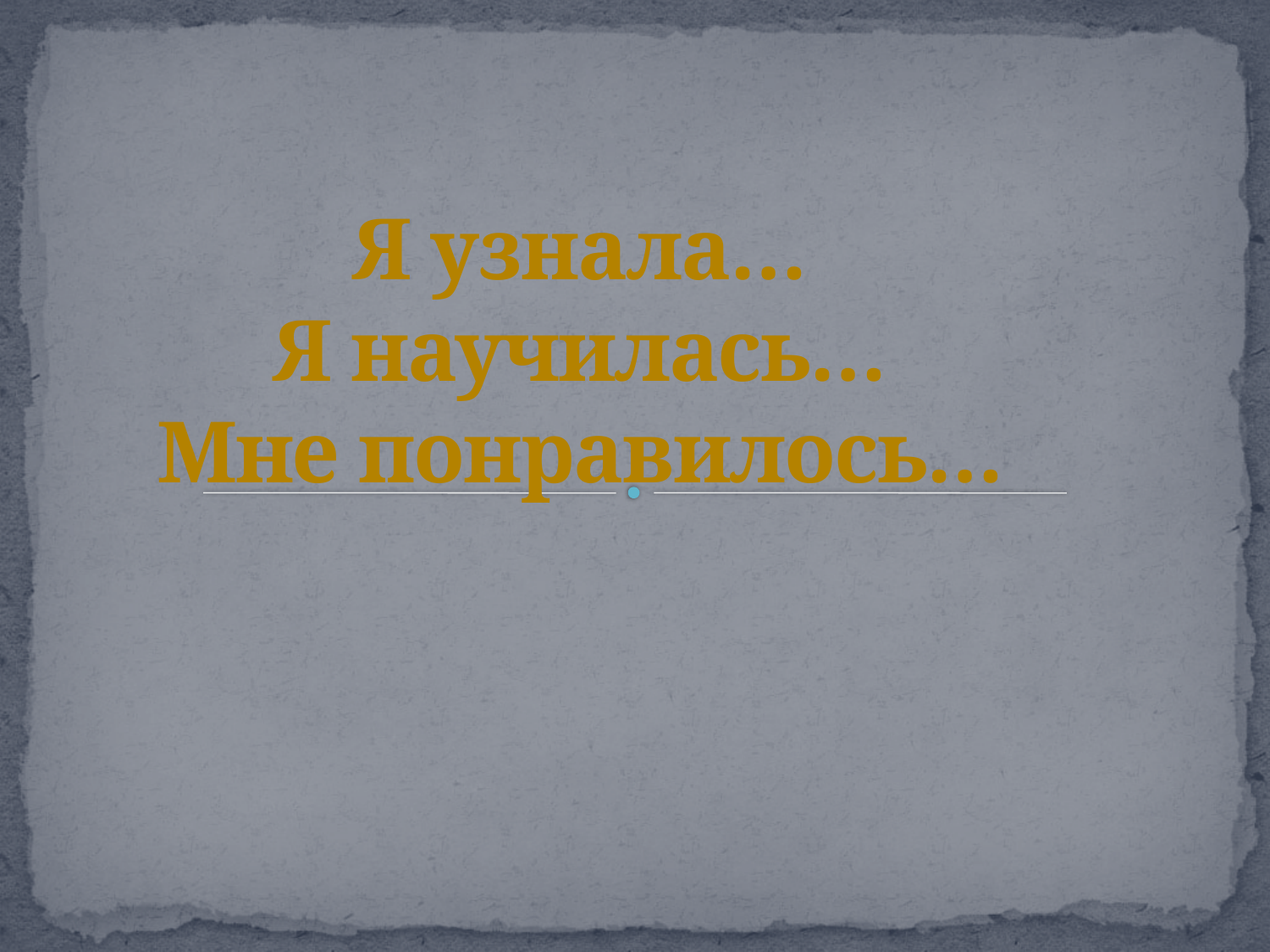

# Я узнала… Я научилась… Мне понравилось…